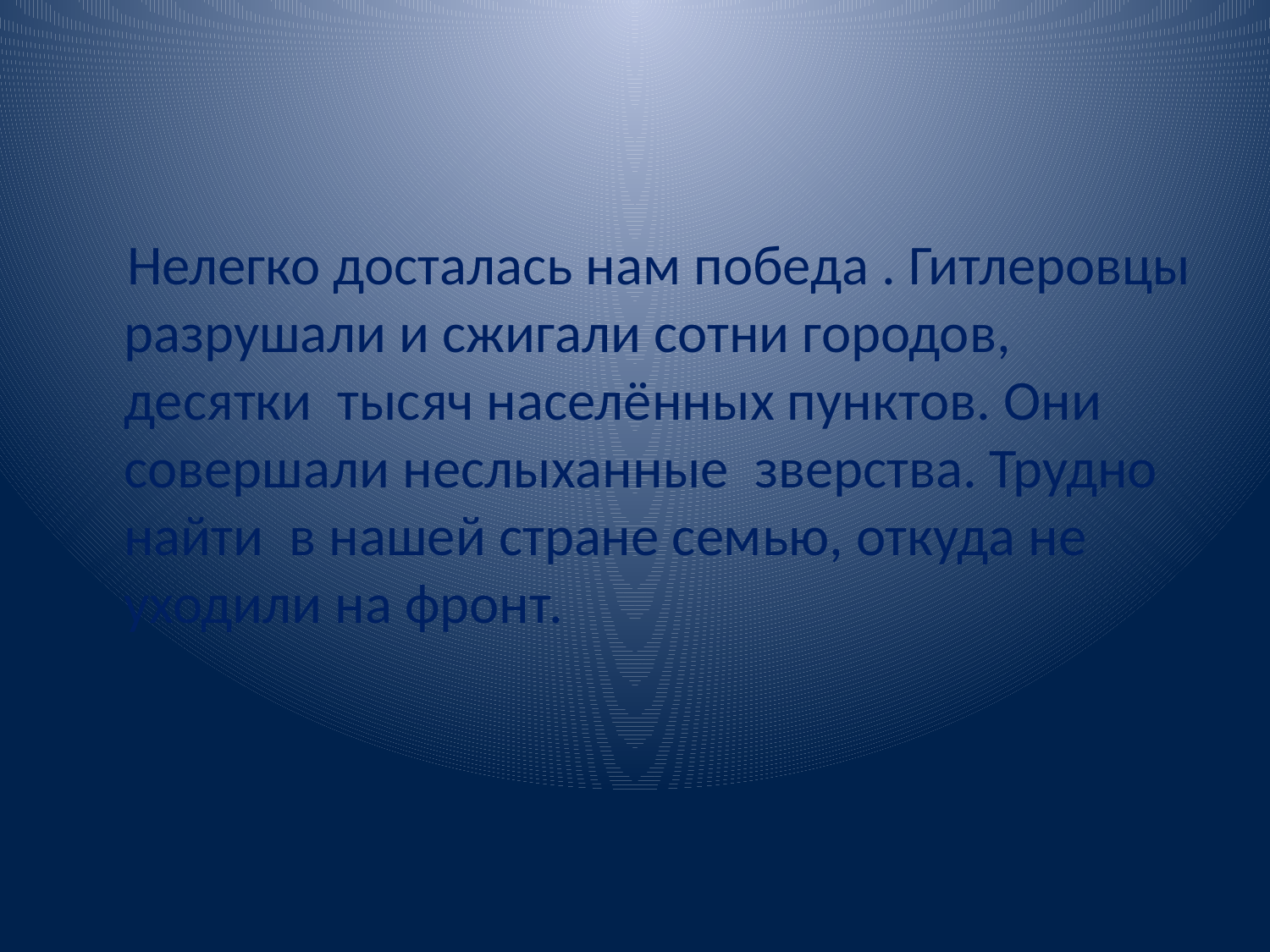

#
    Нелегко досталась нам победа . Гитлеровцы разрушали и сжигали сотни городов, десятки  тысяч населённых пунктов. Они совершали неслыханные  зверства. Трудно найти  в нашей стране семью, откуда не уходили на фронт.